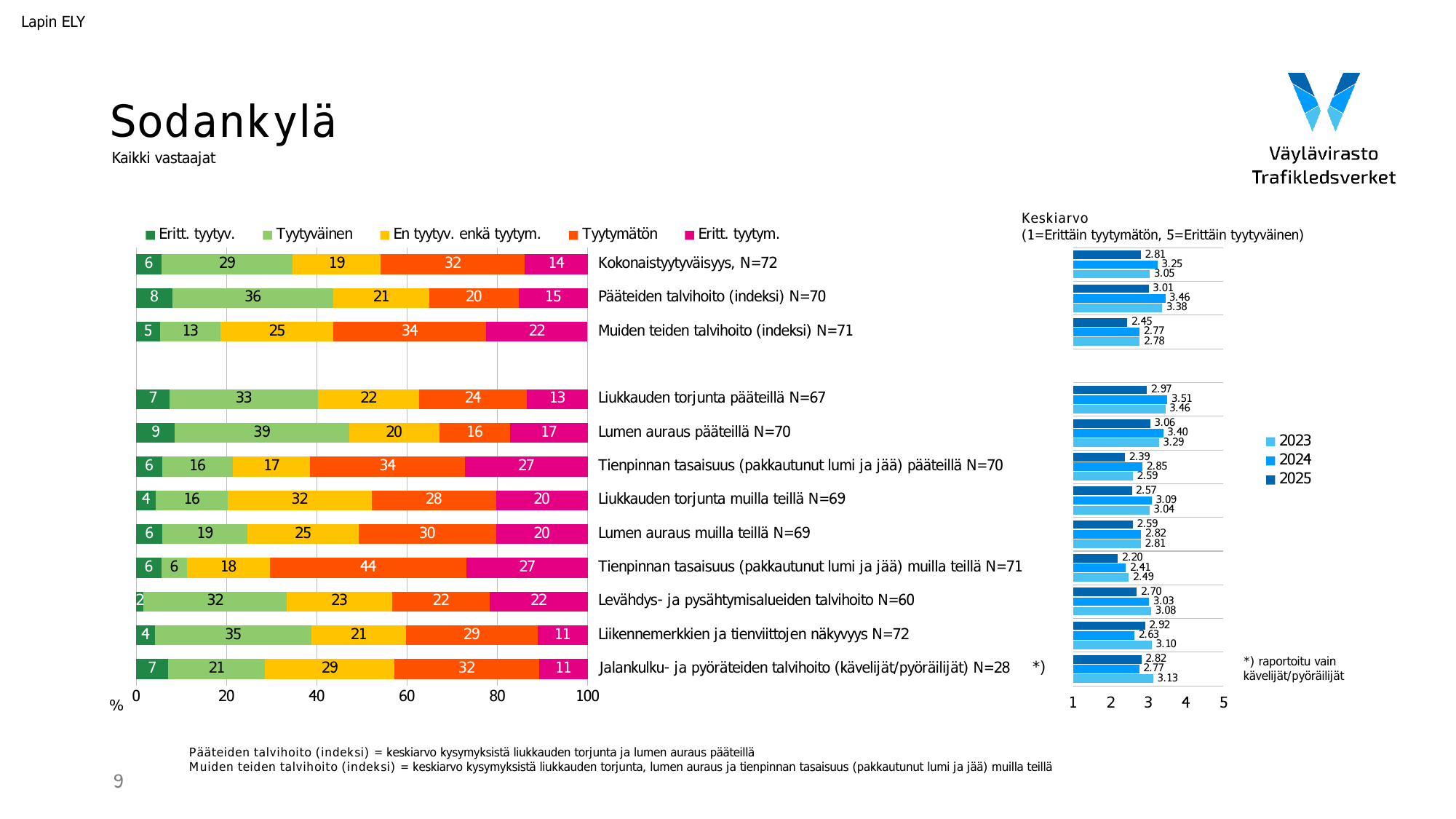

Lapin ELY
# Sodankylä
Kaikki vastaajat
Keskiarvo
(1=Erittäin tyytymätön, 5=Erittäin tyytyväinen)

### Chart

| Category | Eritt. tyytyv. | Tyytyväinen | En tyytyv. enkä tyytym. | Tyytymätön | Eritt. tyytym. |
|---|---|---|---|---|---|
| Kokonaistyytyväisyys, N=72 | 5.555556 | 29.166667 | 19.444444 | 31.944444 | 13.888889 |
| Pääteiden talvihoito (indeksi) N=70 | 8.017058 | 35.703625 | 21.194029999999998 | 19.7974415 | 15.2878465 |
| Muiden teiden talvihoito (indeksi) N=71 | 5.259576666666667 | 13.472137333333334 | 24.943866 | 33.877662333333326 | 22.446757666666667 |
|  | None | None | None | None | None |
| Liukkauden torjunta pääteillä N=67 | 7.462687 | 32.835821 | 22.38806 | 23.880597 | 13.432836 |
| Lumen auraus pääteillä N=70 | 8.571429 | 38.571429 | 20.0 | 15.714286 | 17.142857 |
| Tienpinnan tasaisuus (pakkautunut lumi ja jää) pääteillä N=70 | 5.714286 | 15.714286 | 17.142857 | 34.285714 | 27.142857 |
| Liukkauden torjunta muilla teillä N=69 | 4.347826 | 15.942029 | 31.884058 | 27.536232 | 20.289855 |
| Lumen auraus muilla teillä N=69 | 5.797101 | 18.84058 | 24.637681 | 30.434783 | 20.289855 |
| Tienpinnan tasaisuus (pakkautunut lumi ja jää) muilla teillä N=71 | 5.633803 | 5.633803 | 18.309859 | 43.661972 | 26.760563 |
| Levähdys- ja pysähtymisalueiden talvihoito N=60 | 1.666667 | 31.666667 | 23.333333 | 21.666667 | 21.666667 |
| Liikennemerkkien ja tienviittojen näkyvyys N=72 | 4.166667 | 34.722222 | 20.833333 | 29.166667 | 11.111111 |
| Jalankulku- ja pyöräteiden talvihoito (kävelijät/pyöräilijät) N=28 | 7.142857 | 21.428571 | 28.571429 | 32.142857 | 10.714286 |

### Chart

| Category | 2025 | 2024 | 2023 |
|---|---|---|---|
*) raportoitu vain
kävelijät/pyöräilijät
*)
%
Pääteiden talvihoito (indeksi) = keskiarvo kysymyksistä liukkauden torjunta ja lumen auraus pääteillä
Muiden teiden talvihoito (indeksi) = keskiarvo kysymyksistä liukkauden torjunta, lumen auraus ja tienpinnan tasaisuus (pakkautunut lumi ja jää) muilla teillä

9